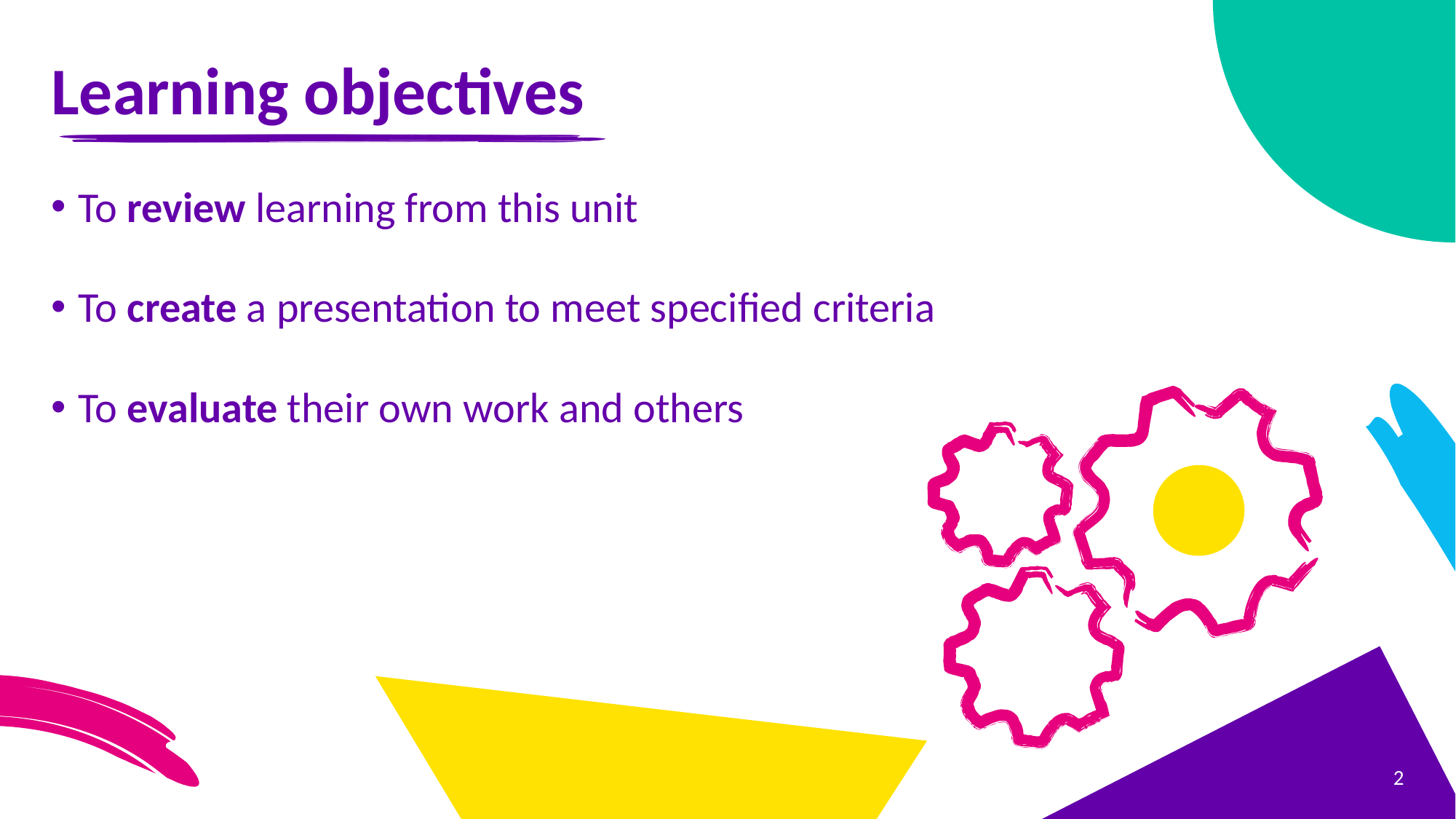

# Learning objectives
To review learning from this unit
To create a presentation to meet specified criteria
To evaluate their own work and others

2